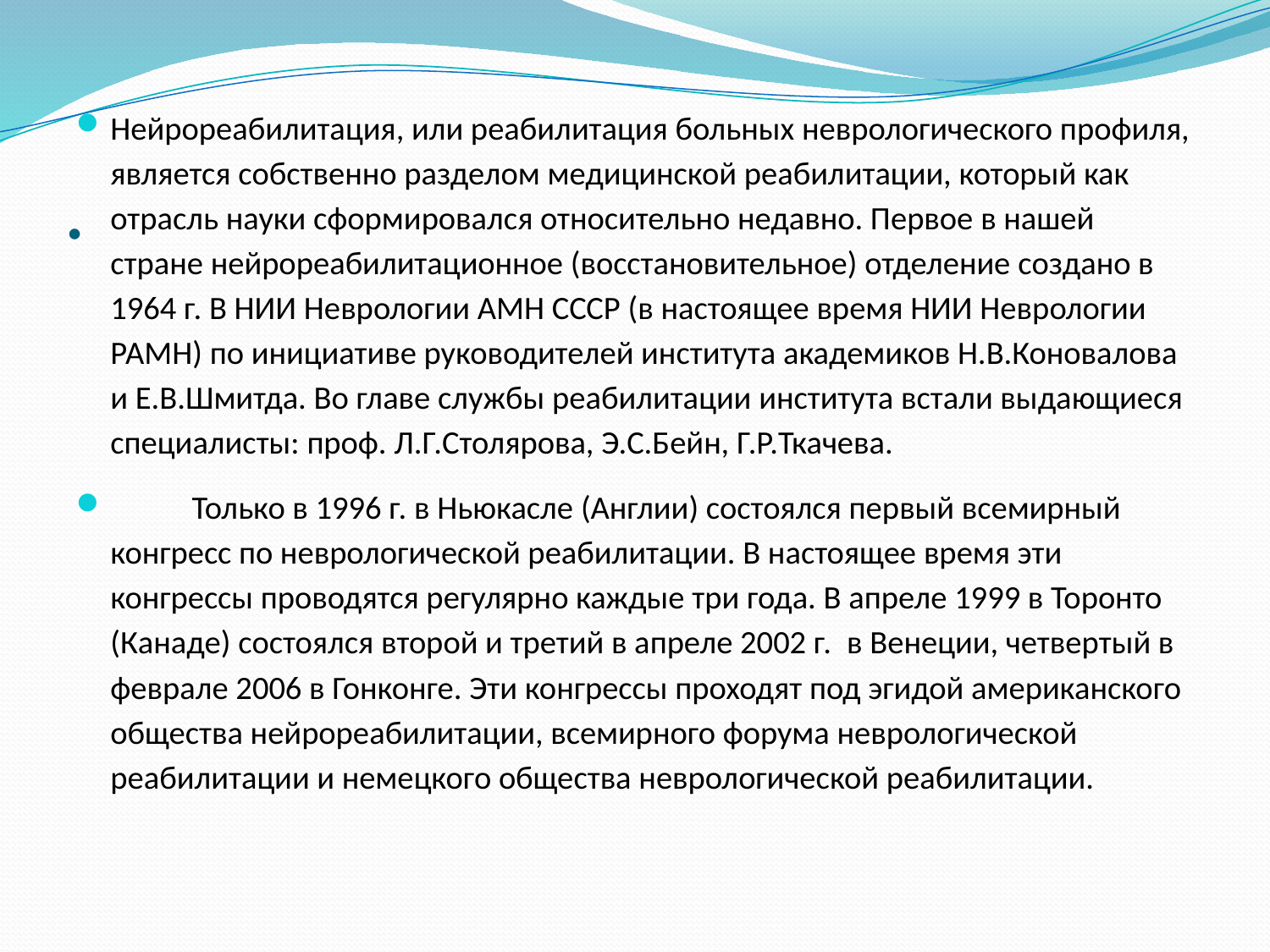

Нейрореабилитация, или реабилитация больных неврологического профиля, является собственно разделом медицинской реабилитации, который как отрасль науки сформировался относительно недавно. Первое в нашей стране нейрореабилитационное (восстановительное) отделение создано в 1964 г. В НИИ Неврологии АМН СССР (в настоящее время НИИ Неврологии РАМН) по инициативе руководителей института академиков Н.В.Коновалова и Е.В.Шмитда. Во главе службы реабилитации института встали выдающиеся специалисты: проф. Л.Г.Столярова, Э.С.Бейн, Г.Р.Ткачева.
           Только в 1996 г. в Ньюкасле (Англии) состоялся первый всемирный конгресс по неврологической реабилитации. В настоящее время эти конгрессы проводятся регулярно каждые три года. В апреле 1999 в Торонто (Канаде) состоялся второй и третий в апреле 2002 г.  в Венеции, четвертый в феврале 2006 в Гонконге. Эти конгрессы проходят под эгидой американского общества нейрореабилитации, всемирного форума неврологической реабилитации и немецкого общества неврологической реабилитации.

# .